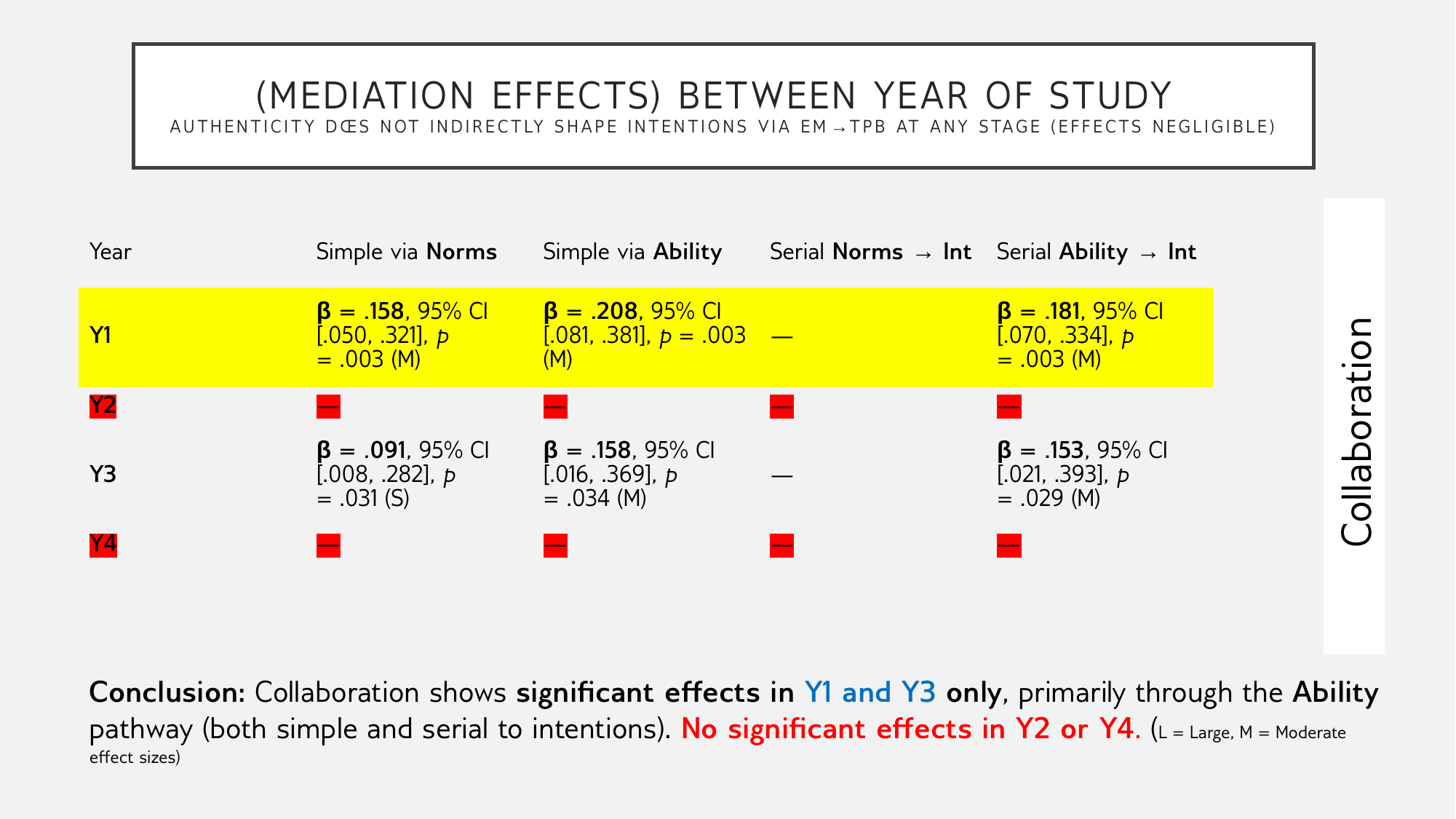

# (Mediation Effects) Between Year of Study Authenticity does not indirectly shape intentions via EM→TPB at any stage (effects negligible)
| Year | Simple via Norms | Simple via Ability | Serial Norms → Int | Serial Ability → Int |
| --- | --- | --- | --- | --- |
| Y1 | β = .158, 95% CI [.050, .321], p = .003 (M) | β = .208, 95% CI [.081, .381], p = .003 (M) | — | β = .181, 95% CI [.070, .334], p = .003 (M) |
| Y2 | — | — | — | — |
| Y3 | β = .091, 95% CI [.008, .282], p = .031 (S) | β = .158, 95% CI [.016, .369], p = .034 (M) | — | β = .153, 95% CI [.021, .393], p = .029 (M) |
| Y4 | — | — | — | — |
Collaboration
Conclusion: Collaboration shows significant effects in Y1 and Y3 only, primarily through the Ability pathway (both simple and serial to intentions). No significant effects in Y2 or Y4. (L = Large, M = Moderate effect sizes)